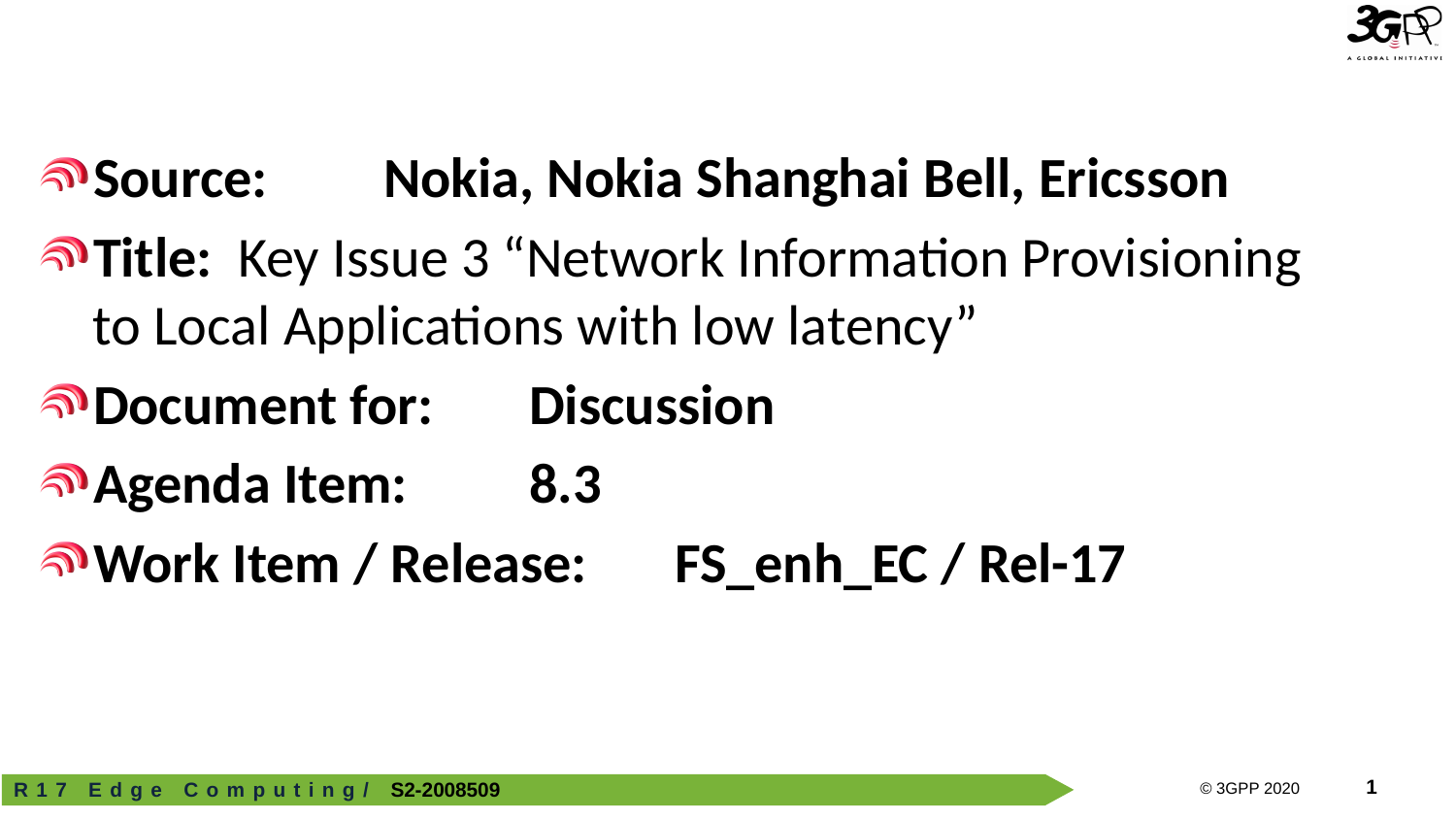

#
Source: 	Nokia, Nokia Shanghai Bell, Ericsson
Title: 	Key Issue 3 “Network Information Provisioning to Local Applications with low latency”
Document for: 	Discussion
Agenda Item: 	8.3
Work Item / Release:	FS_enh_EC / Rel-17